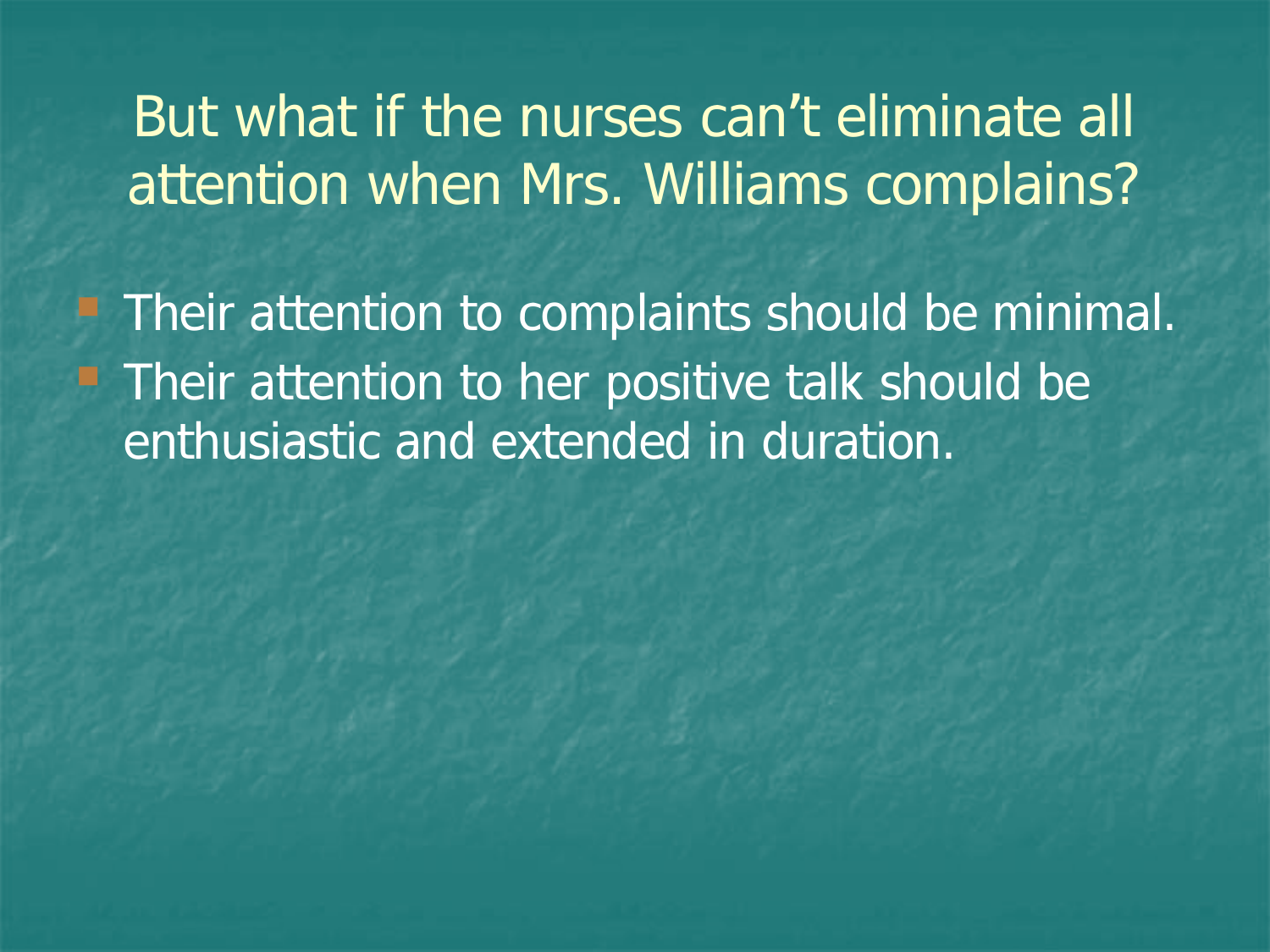

# But what if the nurses can’t eliminate all attention when Mrs. Williams complains?
Their attention to complaints should be minimal.
Their attention to her positive talk should be enthusiastic and extended in duration.